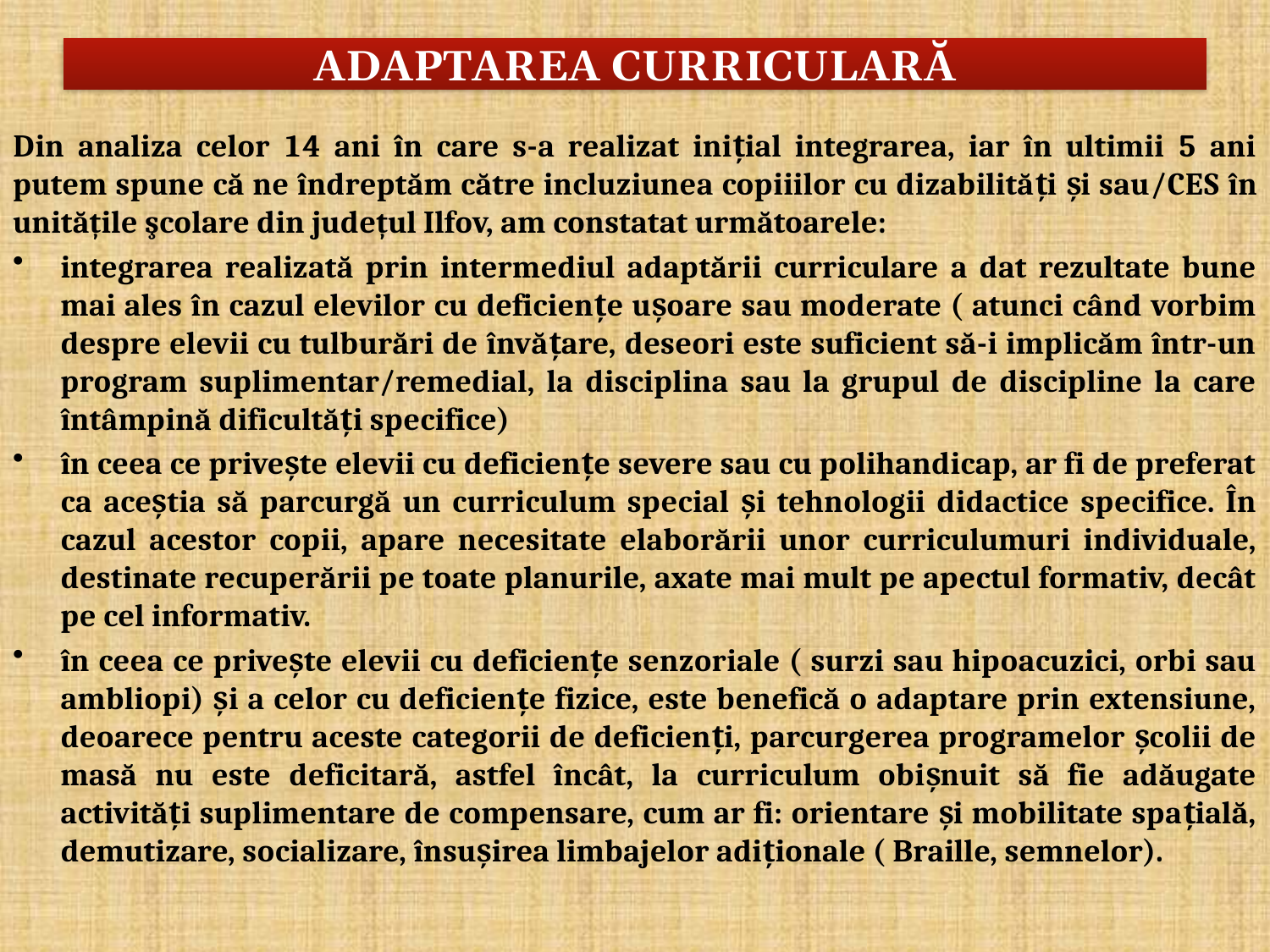

# ADAPTAREA CURRICULARĂ
Din analiza celor 14 ani în care s-a realizat inițial integrarea, iar în ultimii 5 ani putem spune că ne îndreptăm către incluziunea copiiilor cu dizabilități și sau/CES în unităţile şcolare din judeţul Ilfov, am constatat următoarele:
integrarea realizată prin intermediul adaptării curriculare a dat rezultate bune mai ales în cazul elevilor cu deficiențe ușoare sau moderate ( atunci când vorbim despre elevii cu tulburări de învățare, deseori este suficient să-i implicăm într-un program suplimentar/remedial, la disciplina sau la grupul de discipline la care întâmpină dificultăți specifice)
în ceea ce privește elevii cu deficiențe severe sau cu polihandicap, ar fi de preferat ca aceștia să parcurgă un curriculum special și tehnologii didactice specifice. În cazul acestor copii, apare necesitate elaborării unor curriculumuri individuale, destinate recuperării pe toate planurile, axate mai mult pe apectul formativ, decât pe cel informativ.
în ceea ce privește elevii cu deficiențe senzoriale ( surzi sau hipoacuzici, orbi sau ambliopi) și a celor cu deficiențe fizice, este benefică o adaptare prin extensiune, deoarece pentru aceste categorii de deficienți, parcurgerea programelor școlii de masă nu este deficitară, astfel încât, la curriculum obișnuit să fie adăugate activități suplimentare de compensare, cum ar fi: orientare și mobilitate spațială, demutizare, socializare, însușirea limbajelor adiționale ( Braille, semnelor).